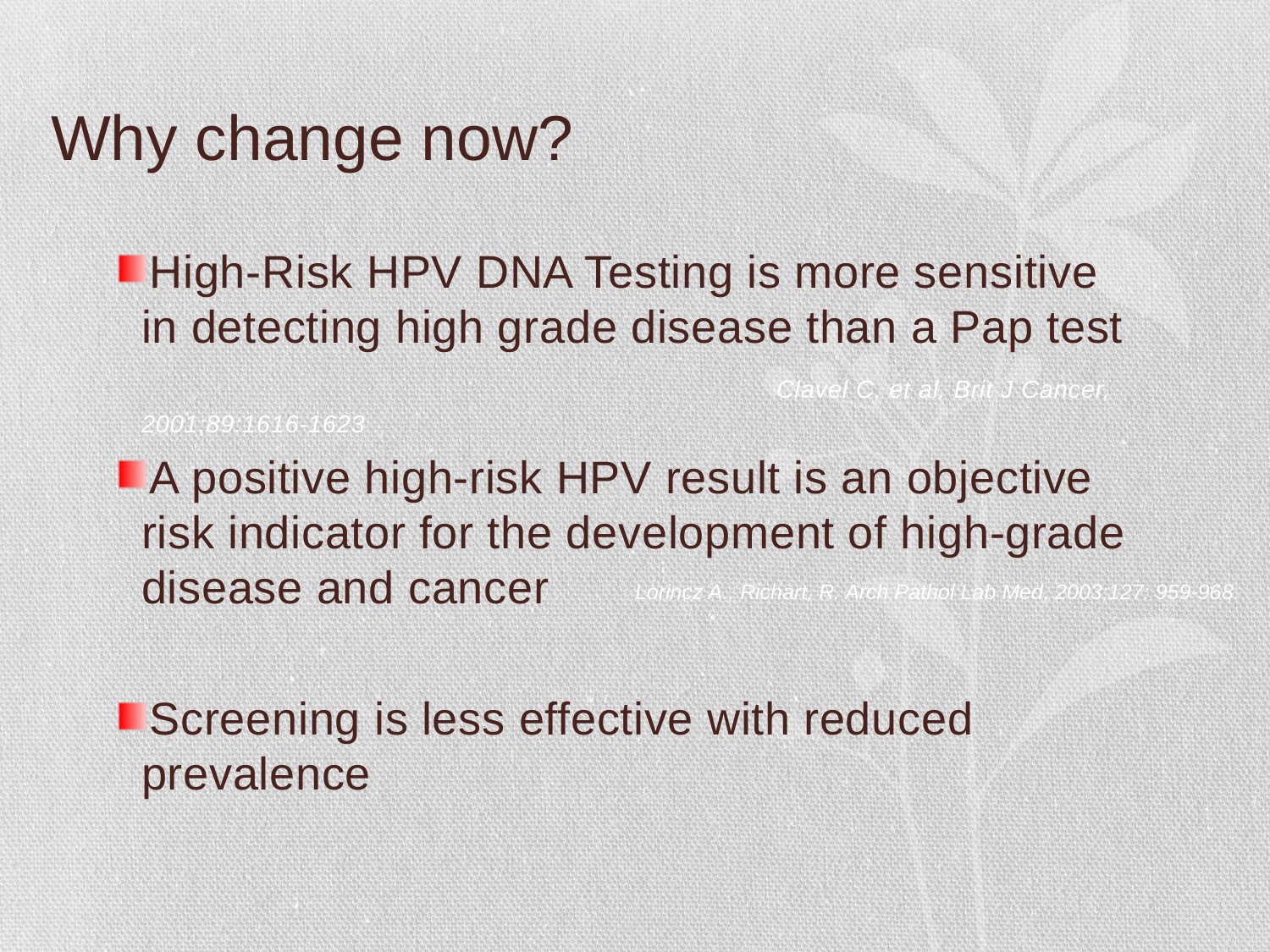

# Why change now?
High-Risk HPV DNA Testing is more sensitive in detecting high grade disease than a Pap test					Clavel C, et al. Brit J Cancer, 2001;89:1616-1623
A positive high-risk HPV result is an objective risk indicator for the development of high-grade disease and cancer

Screening is less effective with reduced prevalence

	Lorincz A., Richart, R. Arch Pathol Lab Med, 2003;127: 959-968.